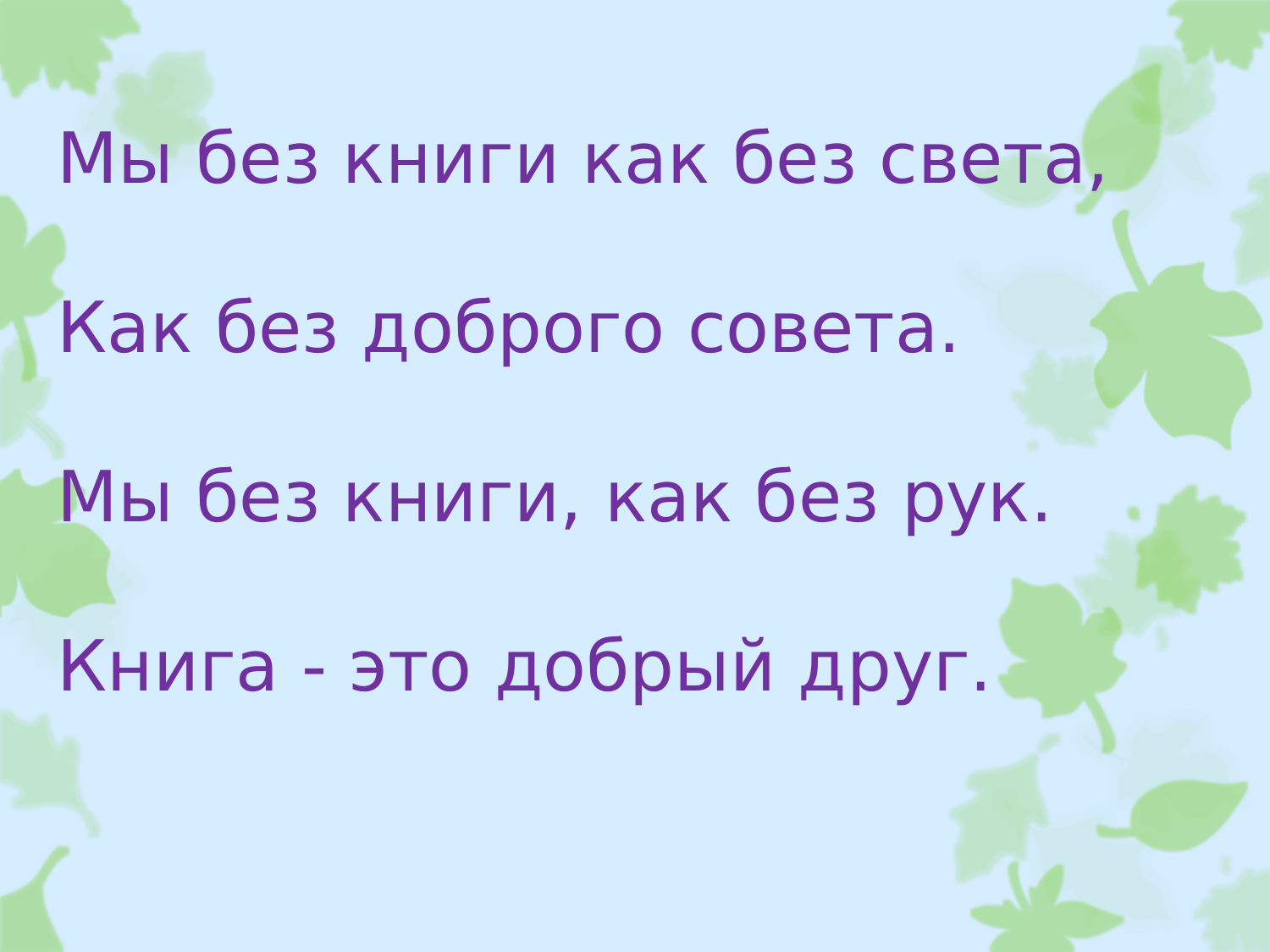

Мы без книги как без света,

Как без доброго совета.

Мы без книги, как без рук.

Книга - это добрый друг.